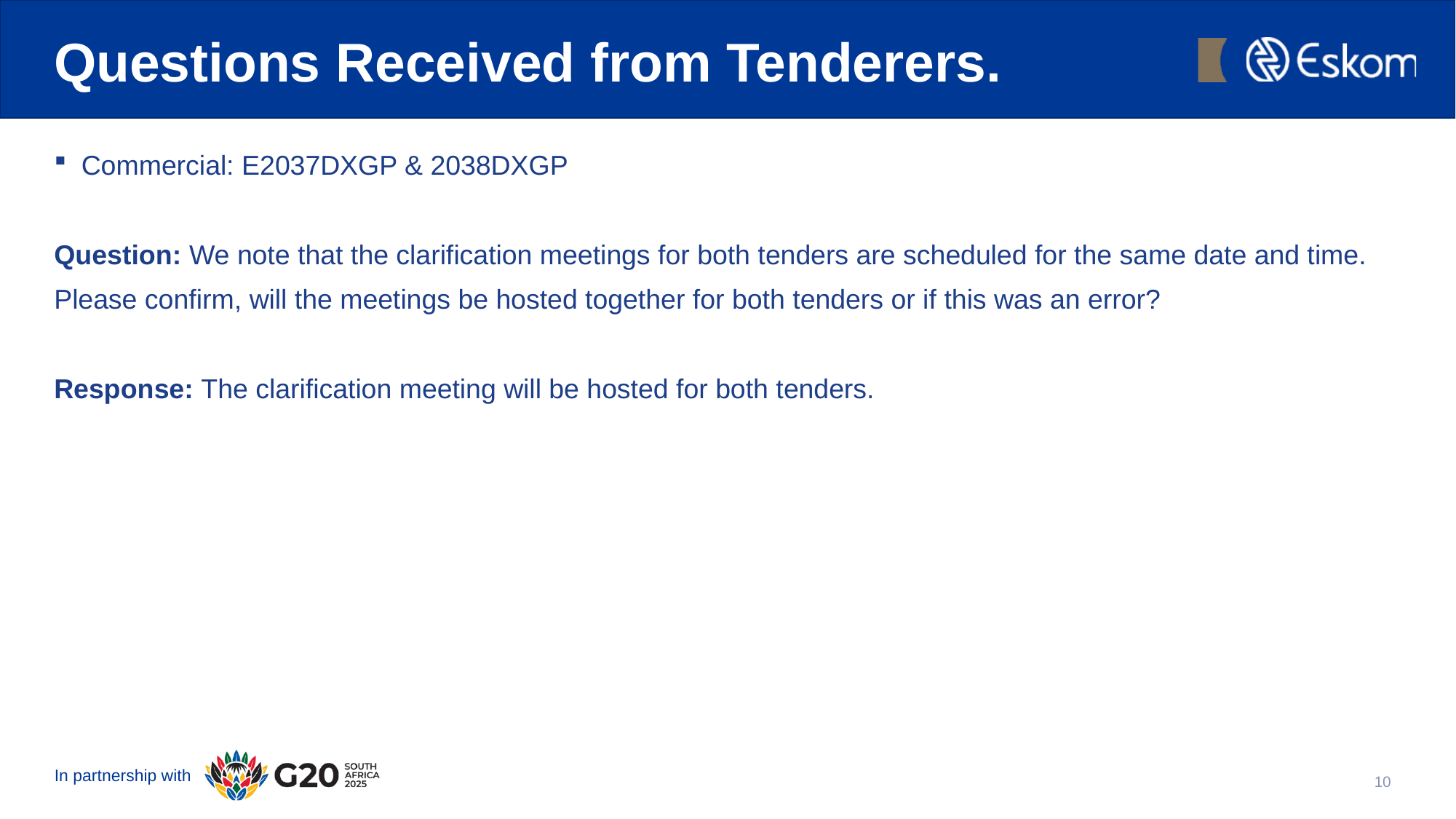

# Questions Received from Tenderers.
Commercial: E2037DXGP & 2038DXGP

Question: We note that the clarification meetings for both tenders are scheduled for the same date and time.
Please confirm, will the meetings be hosted together for both tenders or if this was an error?

Response: The clarification meeting will be hosted for both tenders.

10